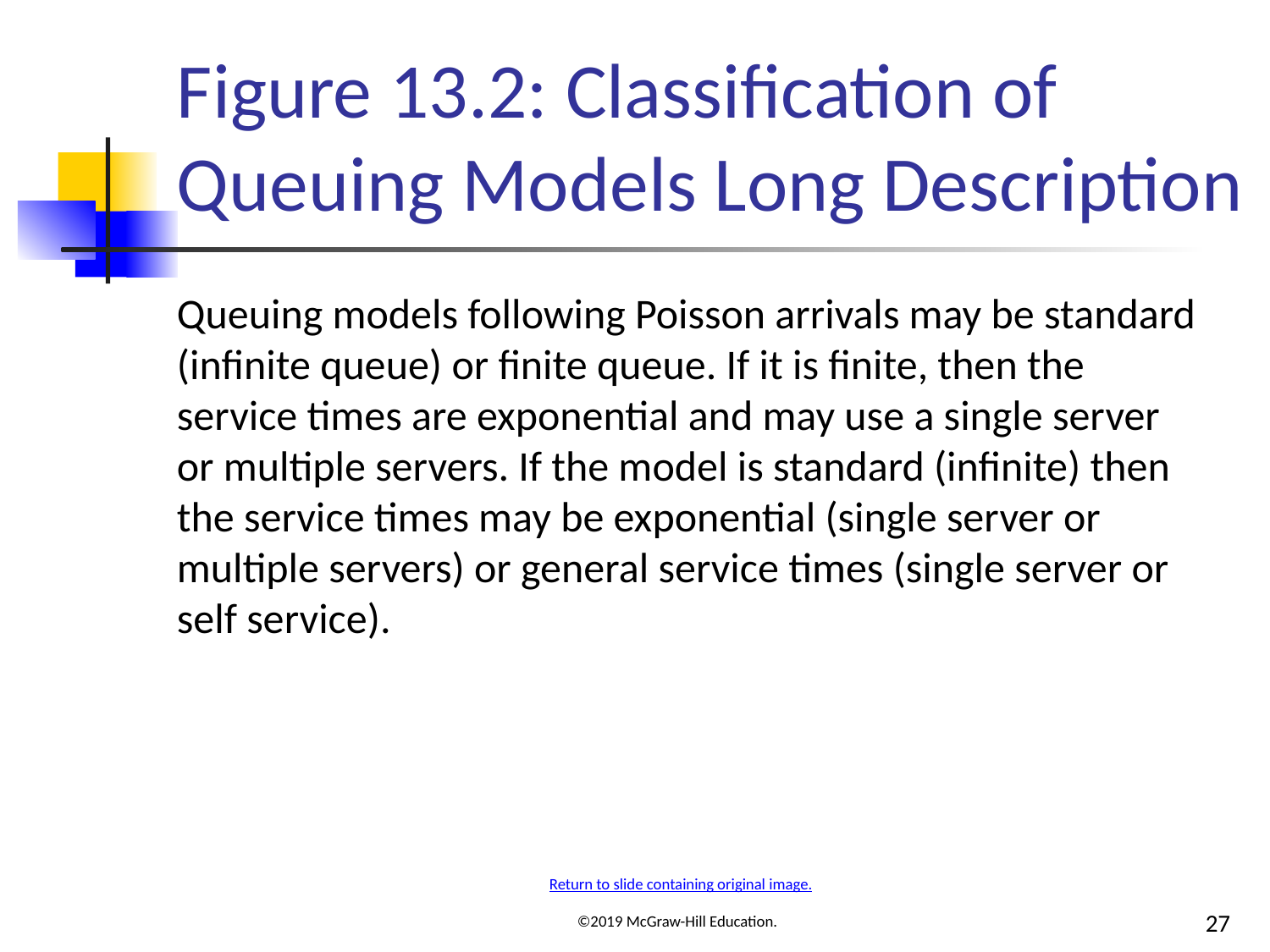

# Figure 13.2: Classification of Queuing Models Long Description
Queuing models following Poisson arrivals may be standard (infinite queue) or finite queue. If it is finite, then the service times are exponential and may use a single server or multiple servers. If the model is standard (infinite) then the service times may be exponential (single server or multiple servers) or general service times (single server or self service).
Return to slide containing original image.